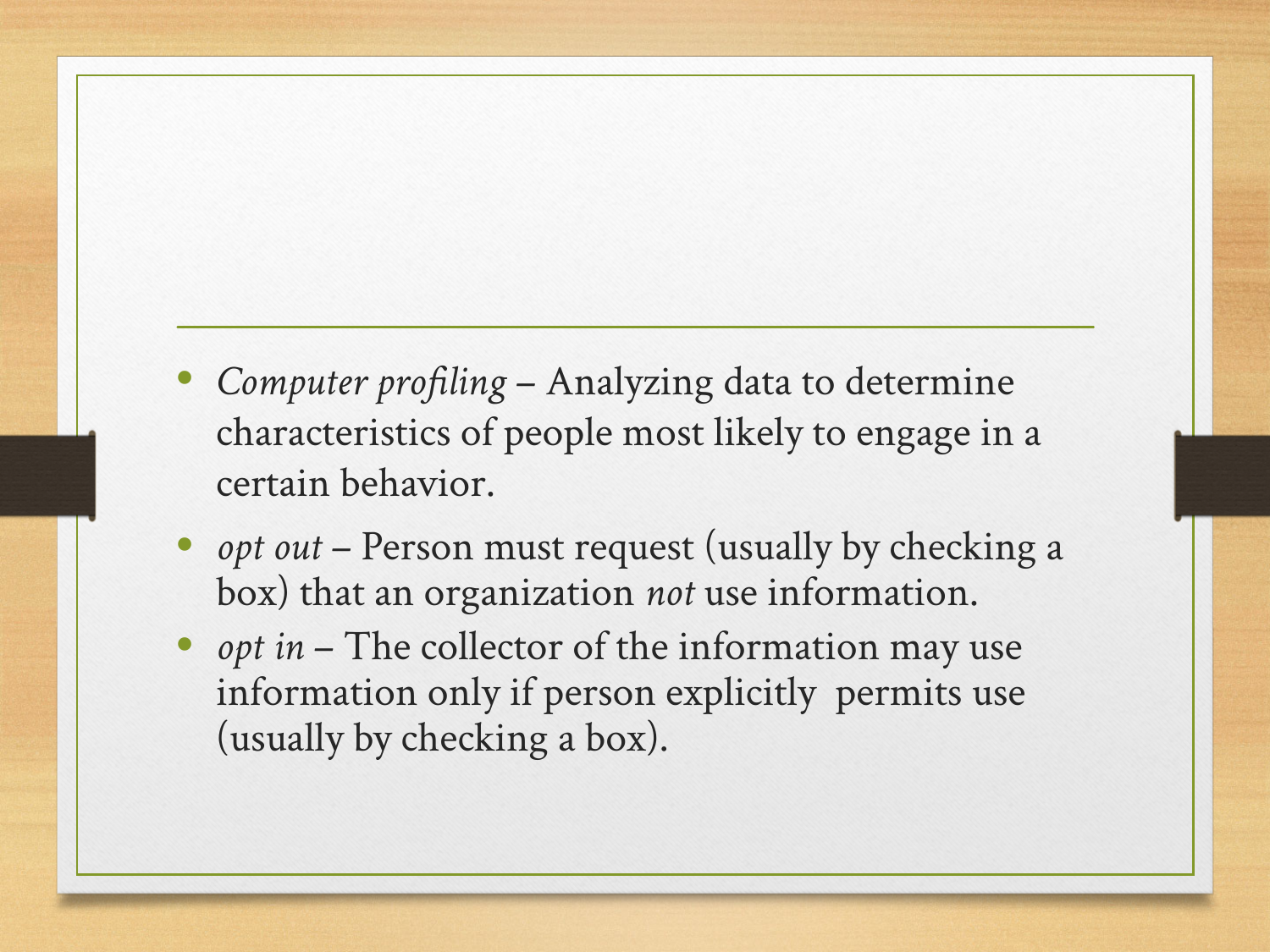

#
Computer profiling – Analyzing data to determine characteristics of people most likely to engage in a certain behavior.
opt out – Person must request (usually by checking a box) that an organization not use information.
opt in – The collector of the information may use information only if person explicitly  permits use (usually by checking a box).